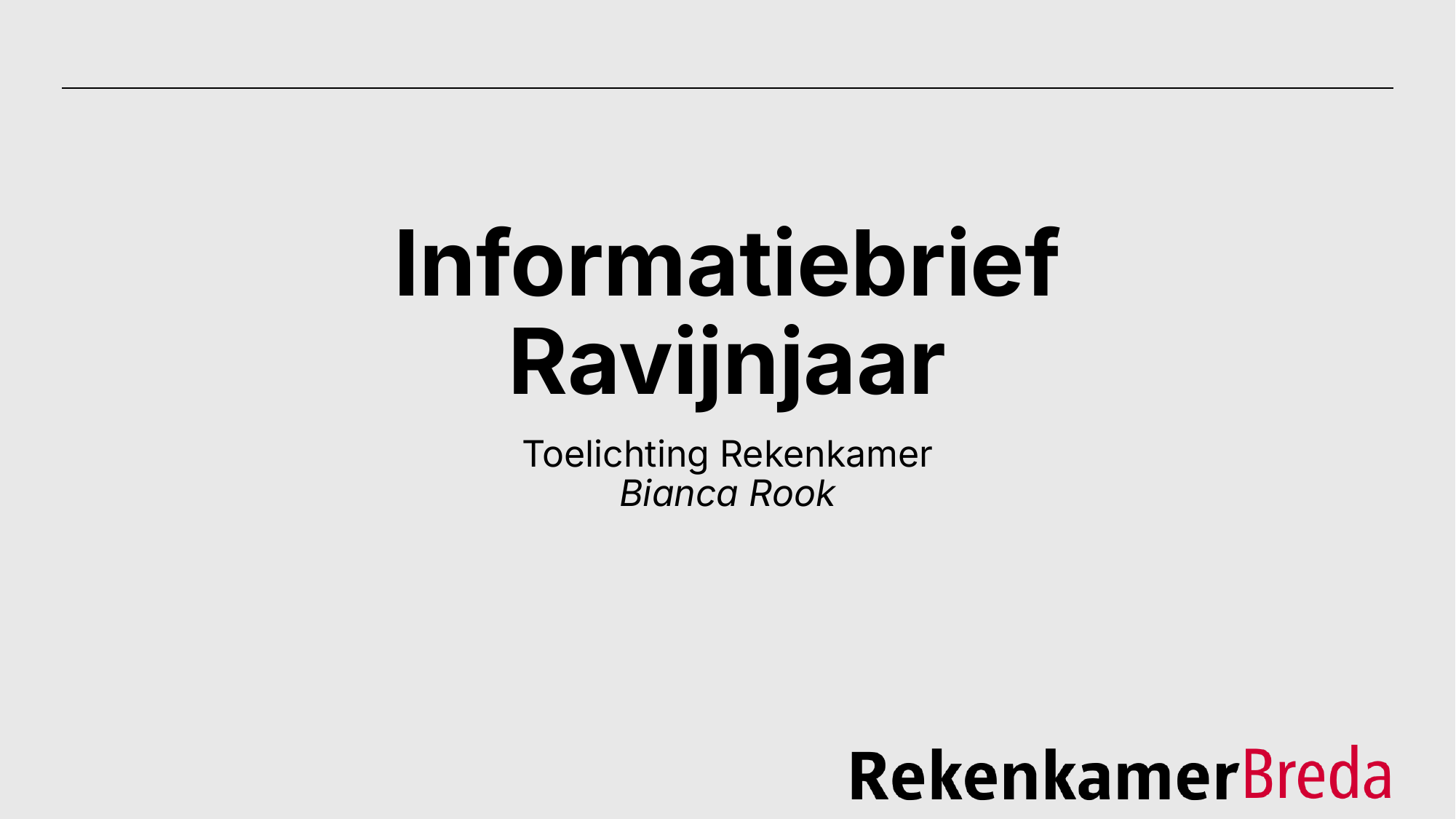

# Informatiebrief Ravijnjaar
Toelichting Rekenkamer
Bianca Rook